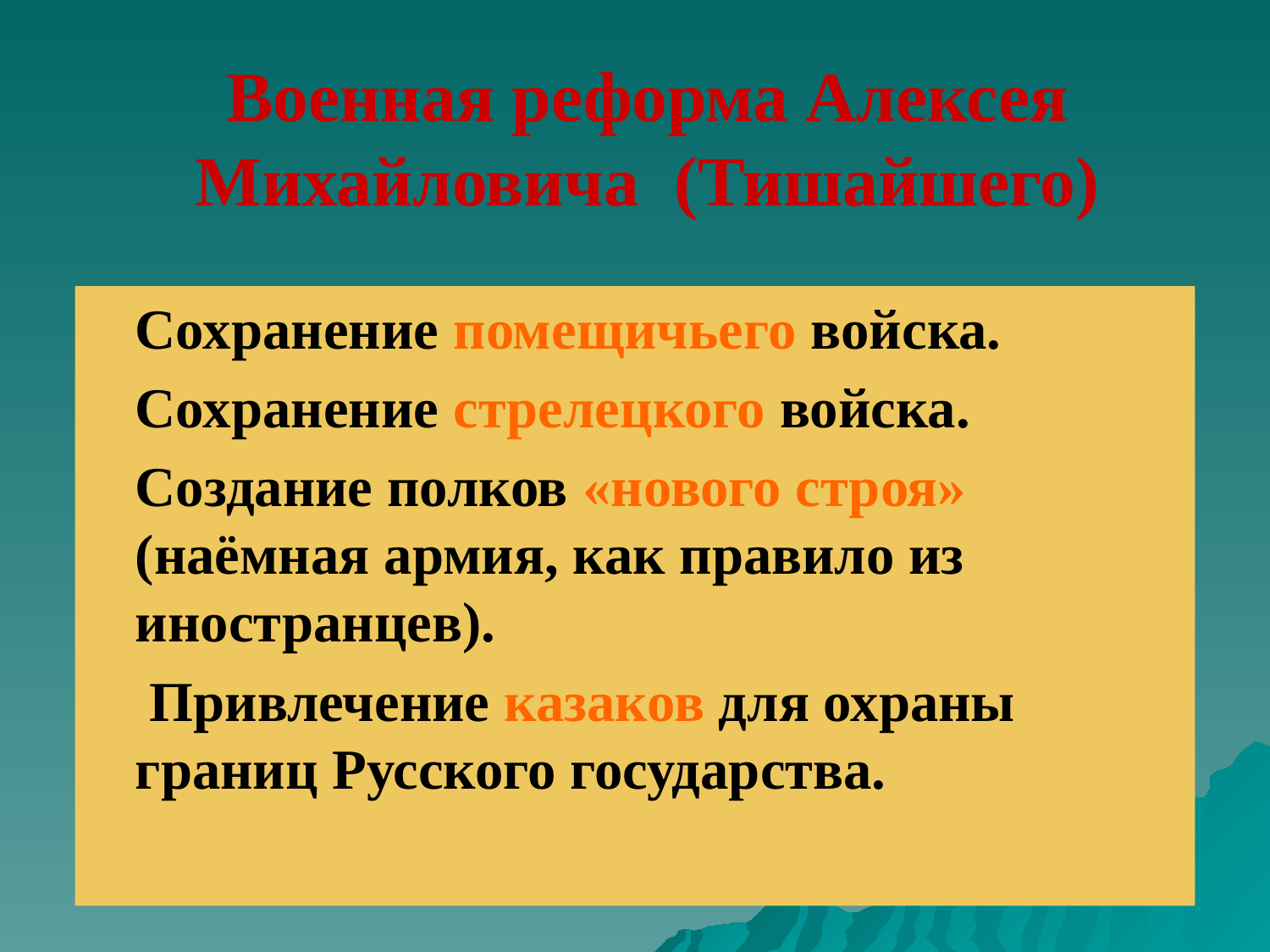

# Военная реформа Алексея Михайловича  (Тишайшего)
Сохранение помещичьего войска.
Сохранение стрелецкого войска.
Создание полков «нового строя» (наёмная армия, как правило из иностранцев).
 Привлечение казаков для охраны границ Русского государства.